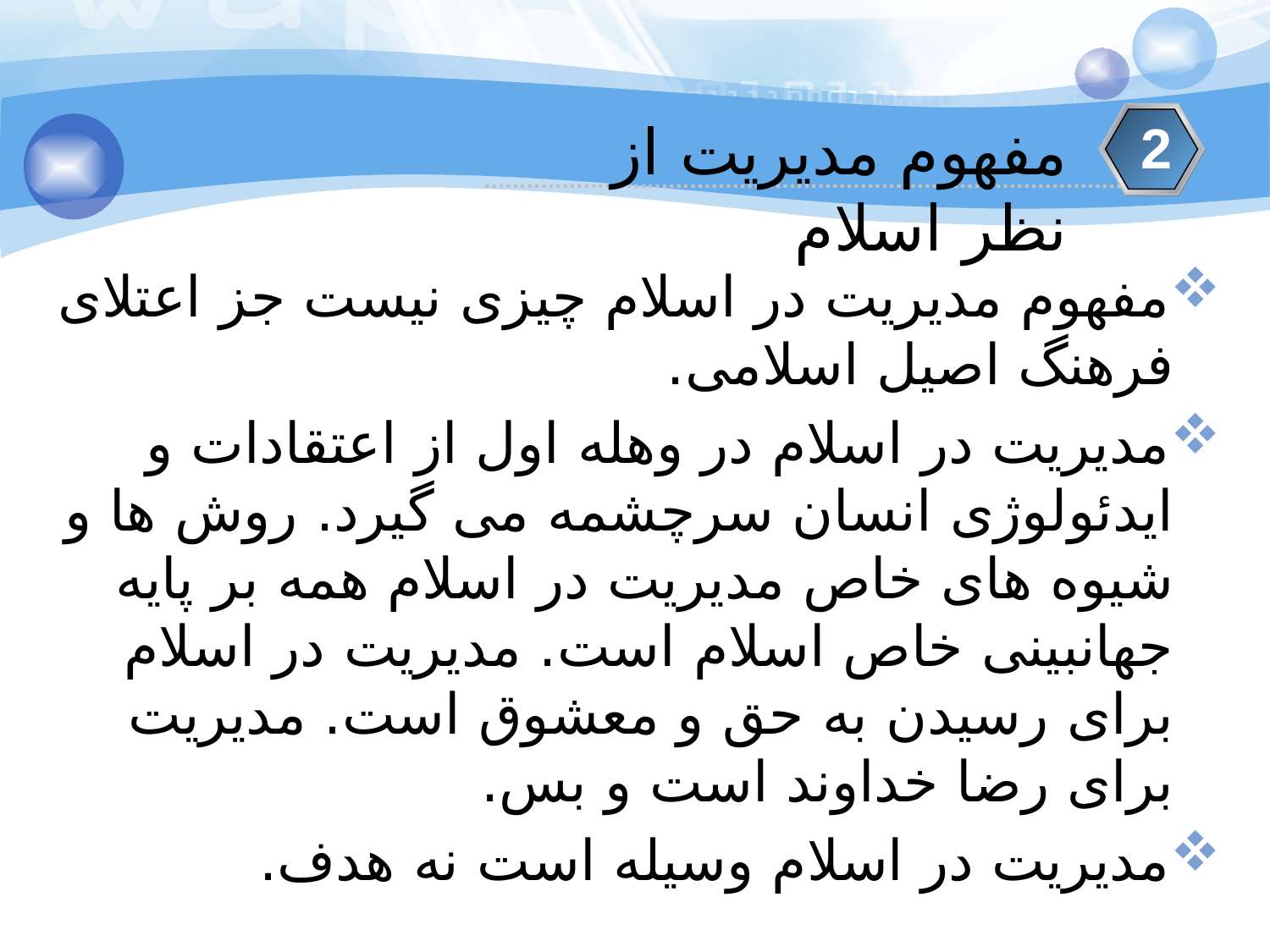

مفهوم مدیریت از نظر اسلام
2

مفهوم مدیریت در اسلام چیزی نیست جز اعتلای فرهنگ اصیل اسلامی.
مدیریت در اسلام در وهله اول از اعتقادات و ایدئولوژی انسان سرچشمه می گیرد. روش ها و شیوه های خاص مدیریت در اسلام همه بر پایه جهانبینی خاص اسلام است. مدیریت در اسلام برای رسیدن به حق و معشوق است. مدیریت برای رضا خداوند است و بس.
مدیریت در اسلام وسیله است نه هدف.